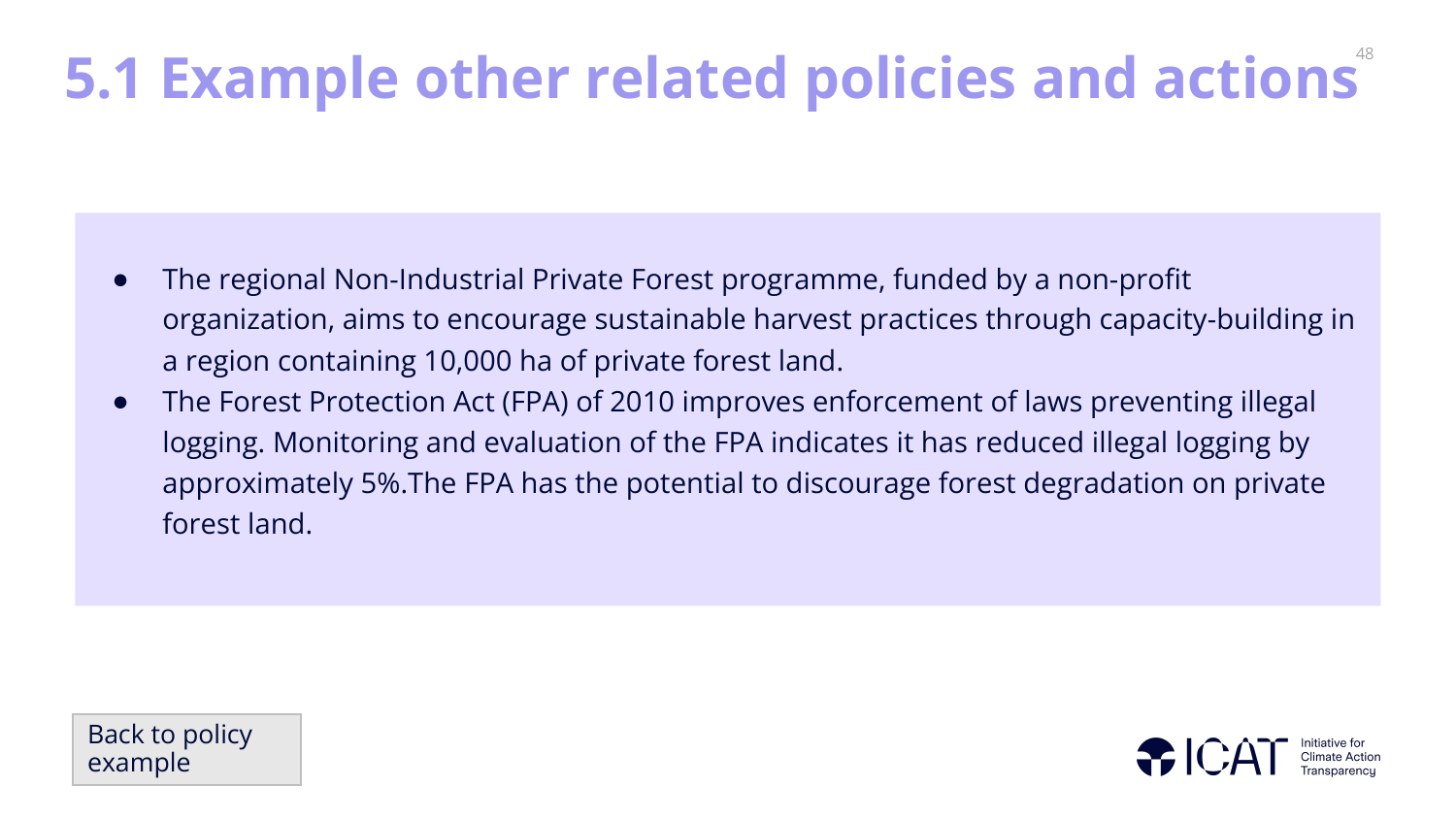

# 5.1 Example other related policies and actions

The regional Non-Industrial Private Forest programme, funded by a non-profit organization, aims to encourage sustainable harvest practices through capacity-building in a region containing 10,000 ha of private forest land.
The Forest Protection Act (FPA) of 2010 improves enforcement of laws preventing illegal logging. Monitoring and evaluation of the FPA indicates it has reduced illegal logging by approximately 5%.The FPA has the potential to discourage forest degradation on private forest land.
Back to policy example